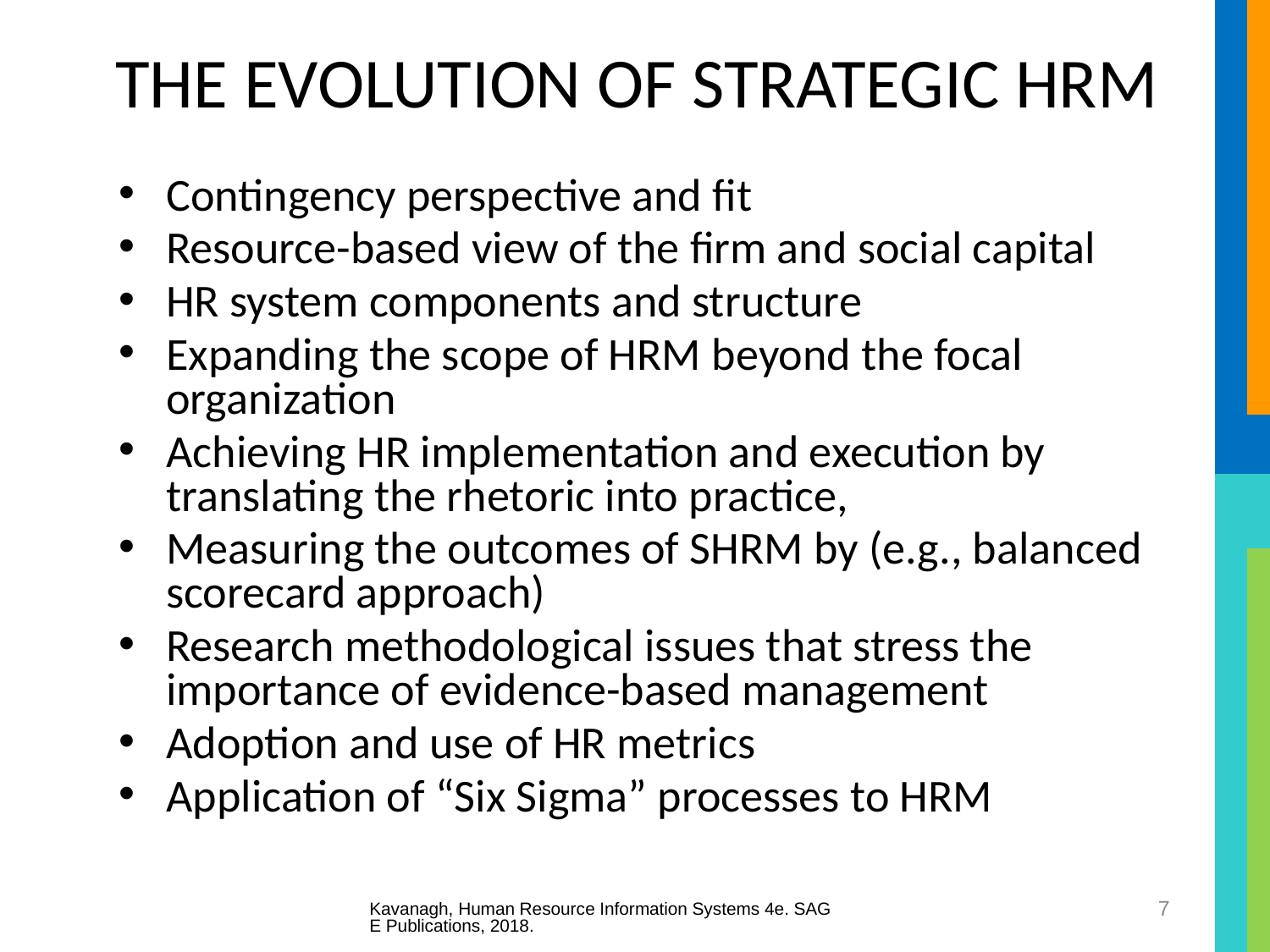

# THE EVOLUTION OF STRATEGIC HRM
Contingency perspective and fit
Resource-based view of the firm and social capital
HR system components and structure
Expanding the scope of HRM beyond the focal organization
Achieving HR implementation and execution by translating the rhetoric into practice,
Measuring the outcomes of SHRM by (e.g., balanced scorecard approach)
Research methodological issues that stress the importance of evidence-based management
Adoption and use of HR metrics
Application of “Six Sigma” processes to HRM

Kavanagh, Human Resource Information Systems 4e. SAGE Publications, 2018.
7